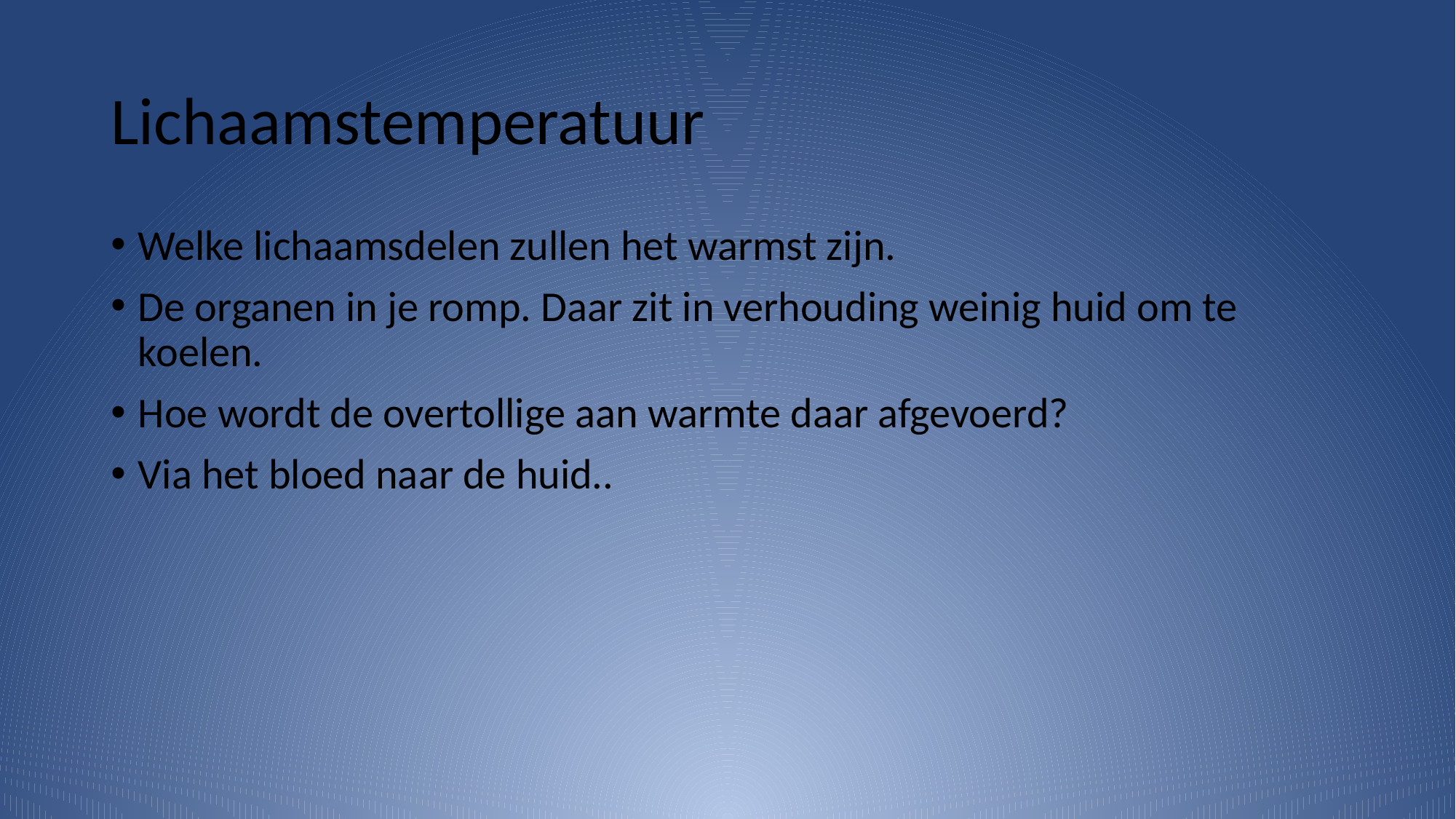

# Lichaamstemperatuur
Welke lichaamsdelen zullen het warmst zijn.
De organen in je romp. Daar zit in verhouding weinig huid om te koelen.
Hoe wordt de overtollige aan warmte daar afgevoerd?
Via het bloed naar de huid..